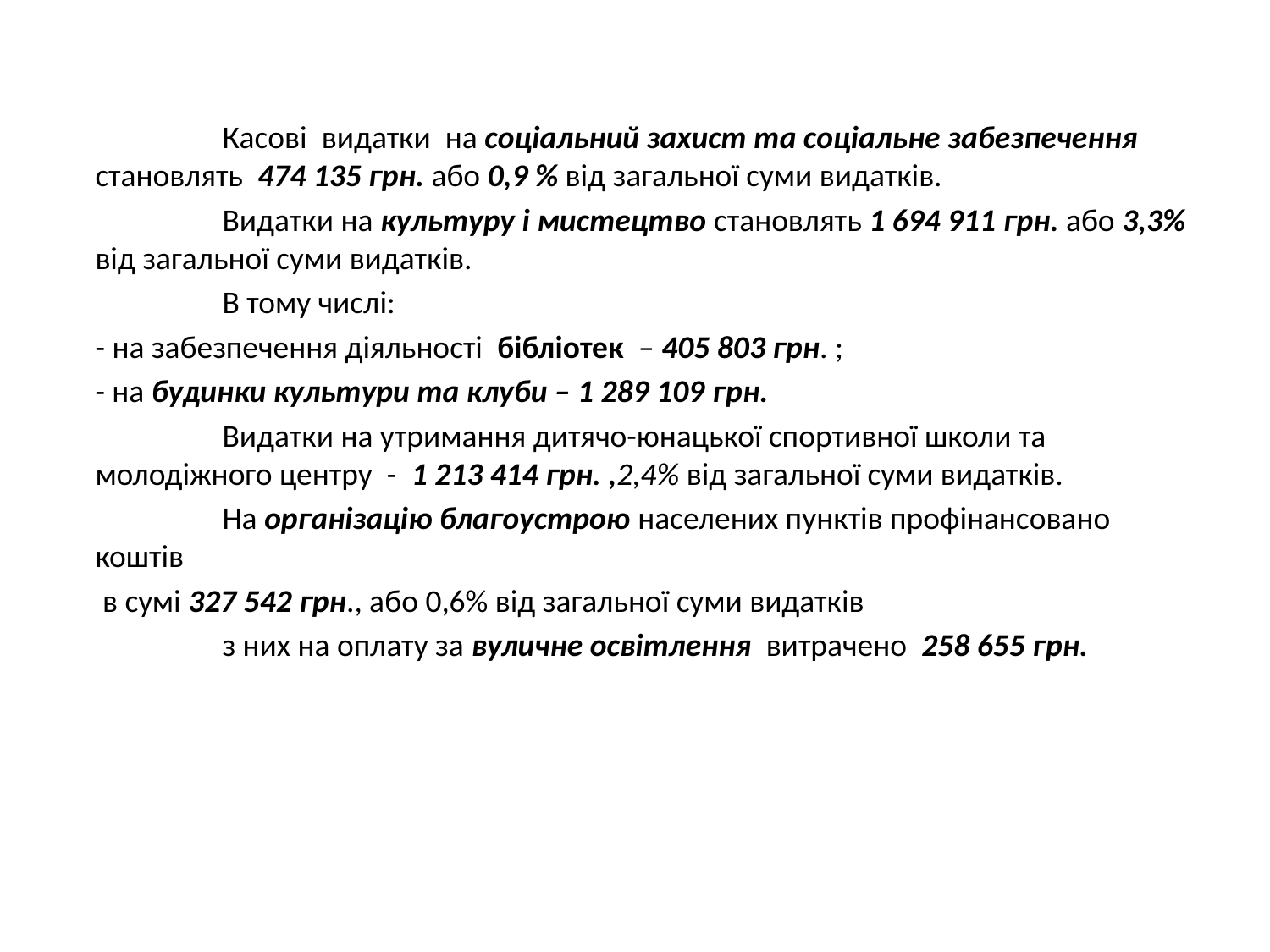

Касові  видатки  на соціальний захист та соціальне забезпечення   становлять  474 135 грн. або 0,9 % від загальної суми видатків.
		Видатки на культуру і мистецтво становлять 1 694 911 грн. або 3,3% від загальної суми видатків.
		В тому числі:
	- на забезпечення діяльності  бібліотек  – 405 803 грн. ;
	- на будинки культури та клуби – 1 289 109 грн.
	 	Видатки на утримання дитячо-юнацької спортивної школи та молодіжного центру  -  1 213 414 грн. ,2,4% від загальної суми видатків.
		На організацію благоустрою населених пунктів профінансовано коштів
	 в сумі 327 542 грн., або 0,6% від загальної суми видатків
		з них на оплату за вуличне освітлення  витрачено  258 655 грн.